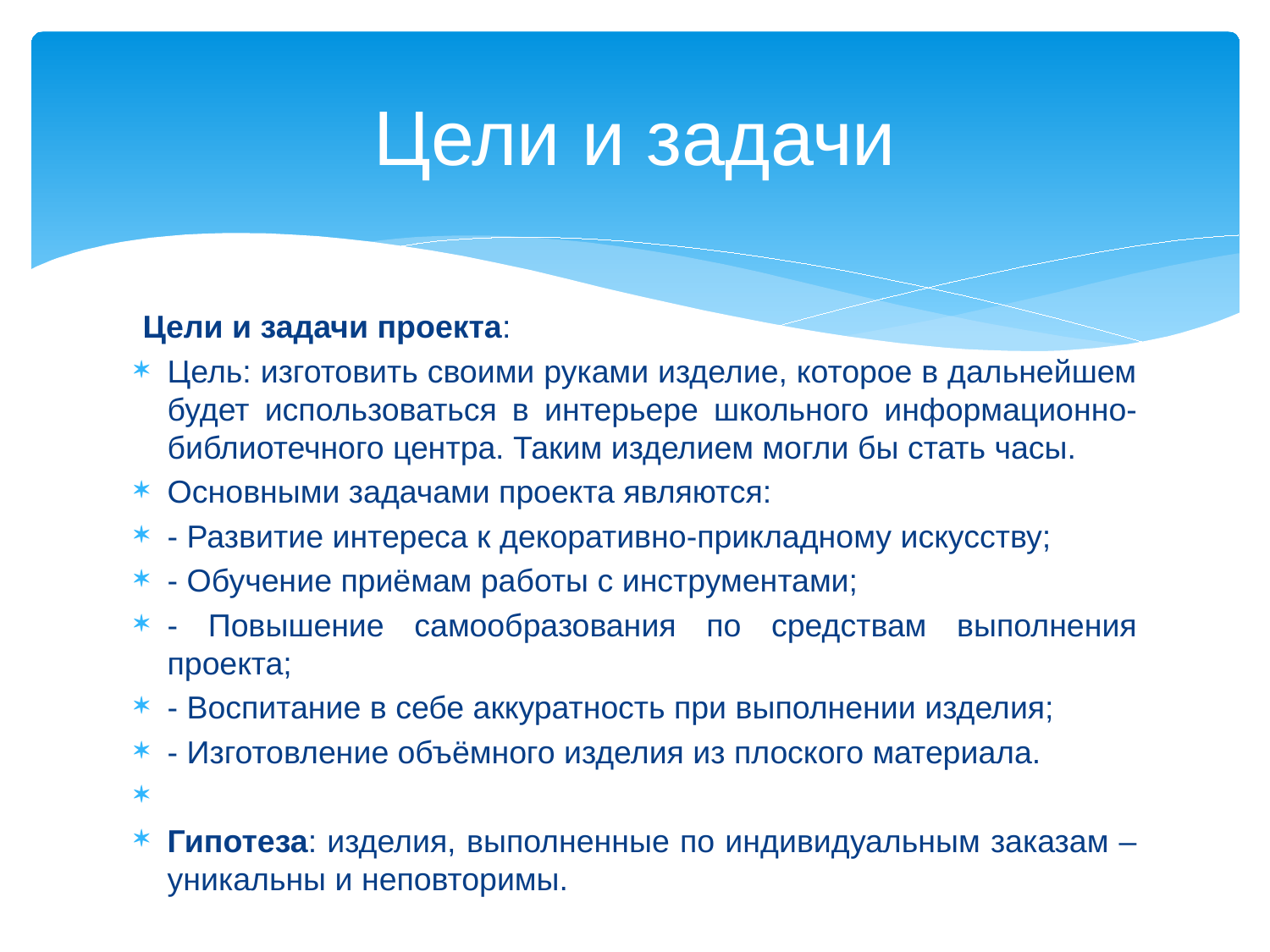

# Цели и задачи

 Цели и задачи проекта:
Цель: изготовить своими руками изделие, которое в дальнейшем будет использоваться в интерьере школьного информационно-библиотечного центра. Таким изделием могли бы стать часы.
Основными задачами проекта являются:
- Развитие интереса к декоративно-прикладному искусству;
- Обучение приёмам работы с инструментами;
- Повышение самообразования по средствам выполнения проекта;
- Воспитание в себе аккуратность при выполнении изделия;
- Изготовление объёмного изделия из плоского материала.

Гипотеза: изделия, выполненные по индивидуальным заказам – уникальны и неповторимы.